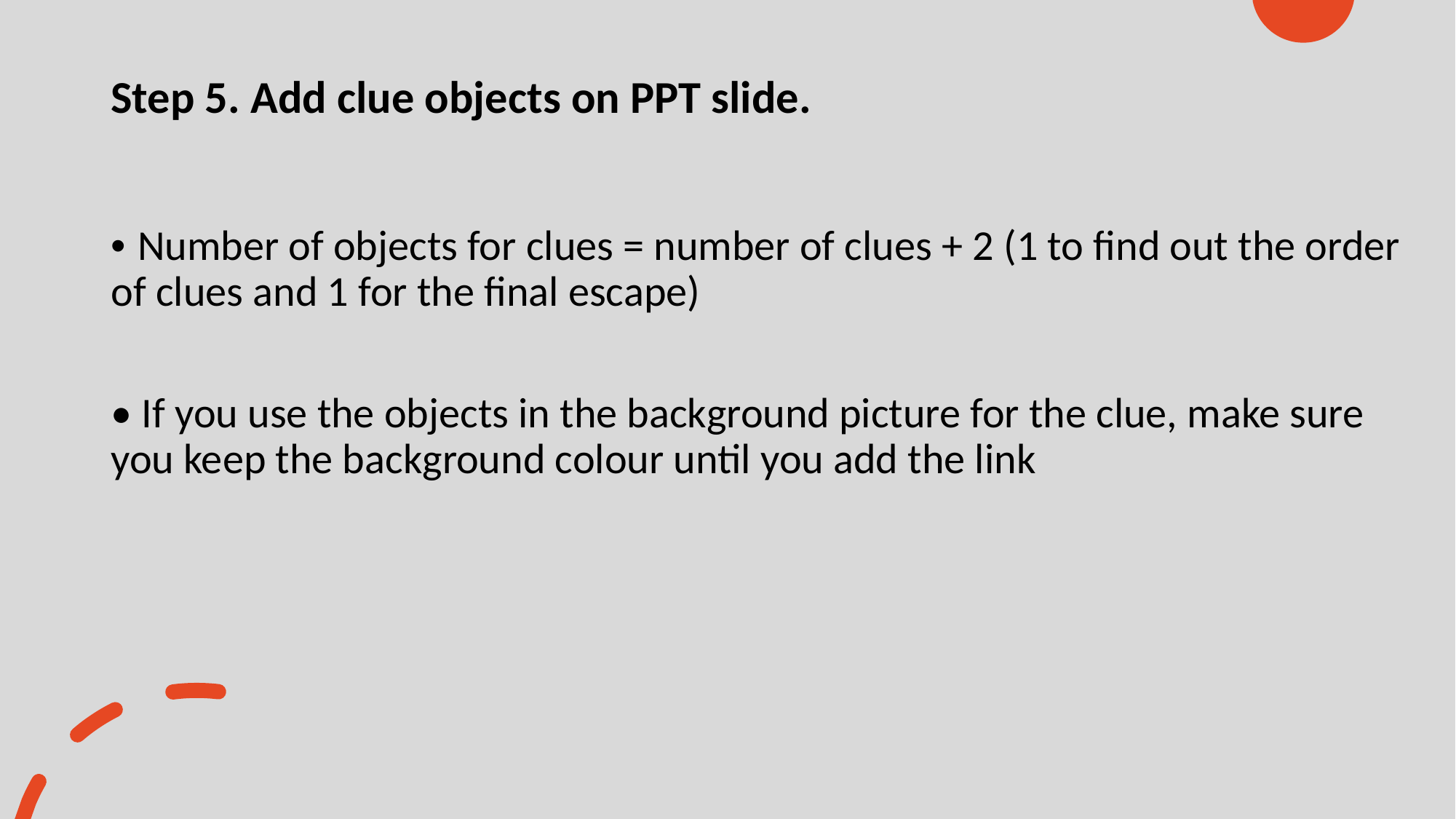

# Step 5. Add clue objects on PPT slide.
• Number of objects for clues = number of clues + 2 (1 to find out the order of clues and 1 for the final escape)

• If you use the objects in the background picture for the clue, make sure you keep the background colour until you add the link